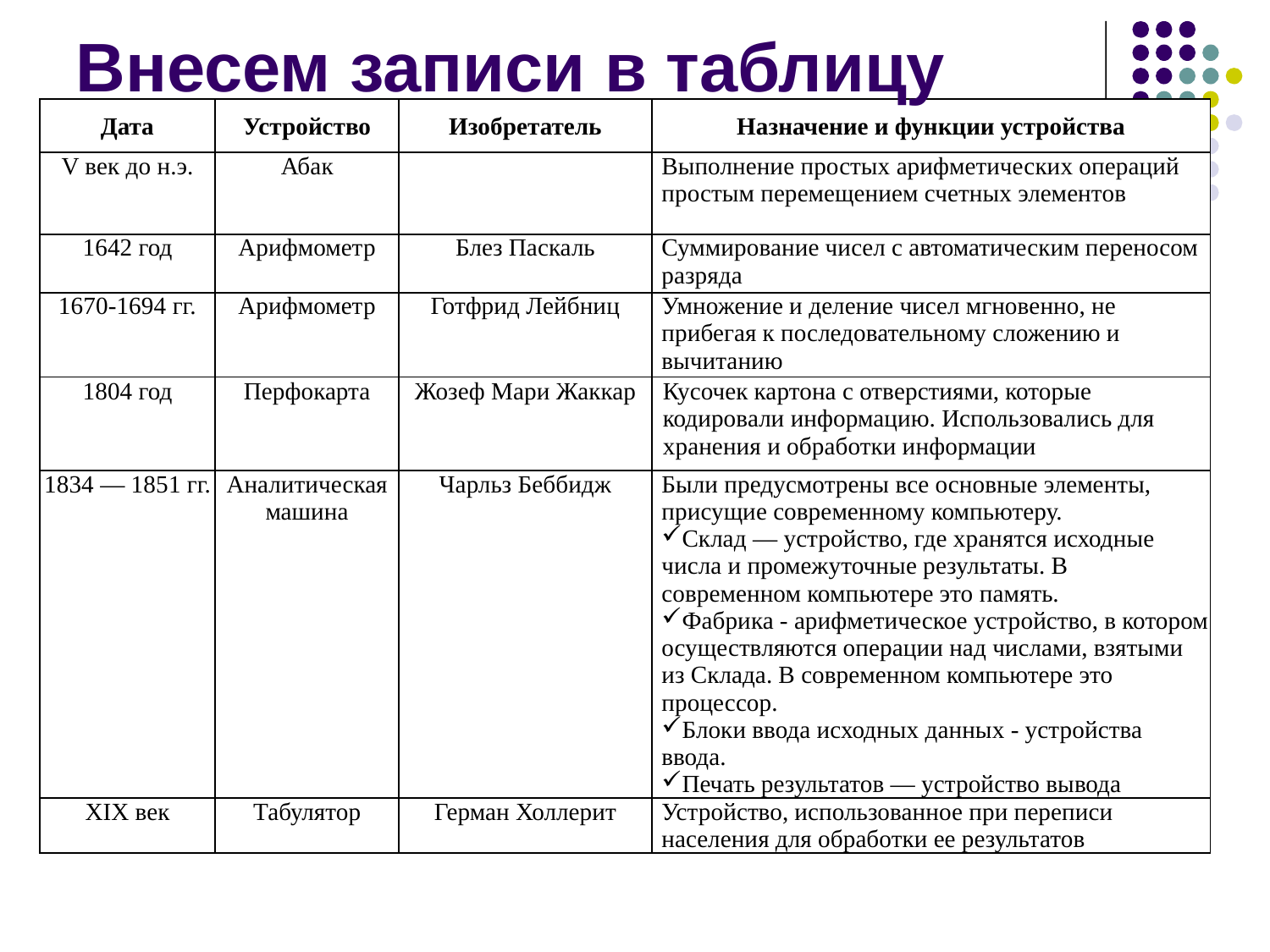

Внесем записи в таблицу
| Дата | Устройство | Изобретатель | Назначение и функции устройства |
| --- | --- | --- | --- |
| V век до н.э. | Абак |  | Выполнение простых арифметических операций простым перемещением счетных элементов |
| 1642 год | Арифмометр | Блез Паскаль | Суммирование чисел с автоматическим переносом разряда |
| 1670-1694 гг. | Арифмометр | Готфрид Лейбниц | Умножение и деление чисел мгновенно, не прибегая к последовательному сложению и вычитанию |
| 1804 год | Перфокарта | Жозеф Мари Жаккар | Кусочек картона с отверстиями, которые кодировали информацию. Использовались для хранения и обработки информации |
| 1834 — 1851 гг. | Аналитическая машина | Чарльз Беббидж | Были предусмотрены все основные элементы, присущие современному компьютеру. Склад — устройство, где хранятся исходные числа и промежуточные результаты. В современном компьютере это память. Фабрика - арифметическое устройство, в котором осуществляются операции над числами, взятыми из Склада. В современном компьютере это процессор. Блоки ввода исходных данных - устройства ввода. Печать результатов — устройство вывода |
| XIX век | Табулятор | Герман Холлерит | Устройство, использованное при переписи населения для обработки ее результатов |